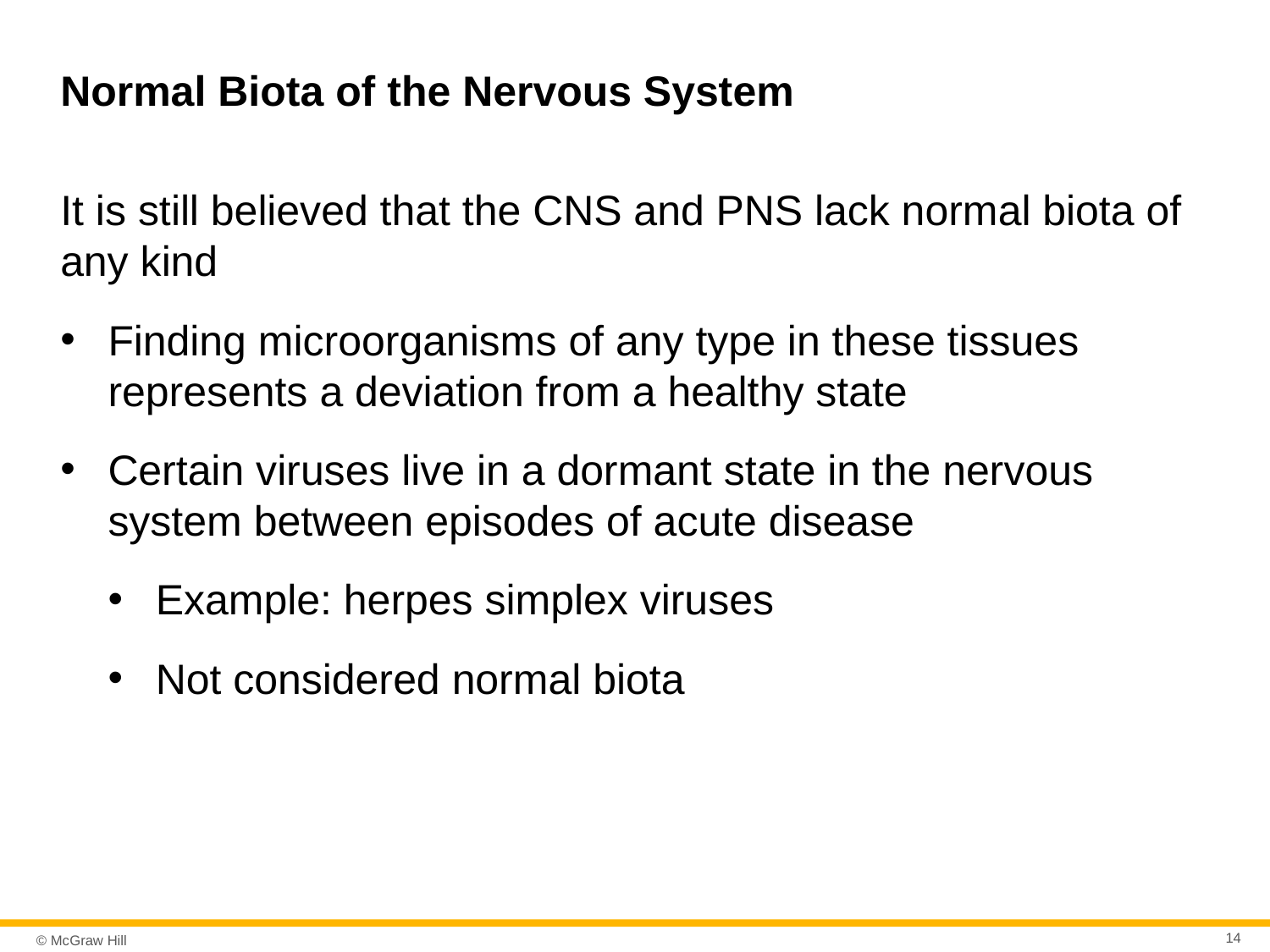

# Normal Biota of the Nervous System
It is still believed that the CNS and PNS lack normal biota of any kind
Finding microorganisms of any type in these tissues represents a deviation from a healthy state
Certain viruses live in a dormant state in the nervous system between episodes of acute disease
Example: herpes simplex viruses
Not considered normal biota